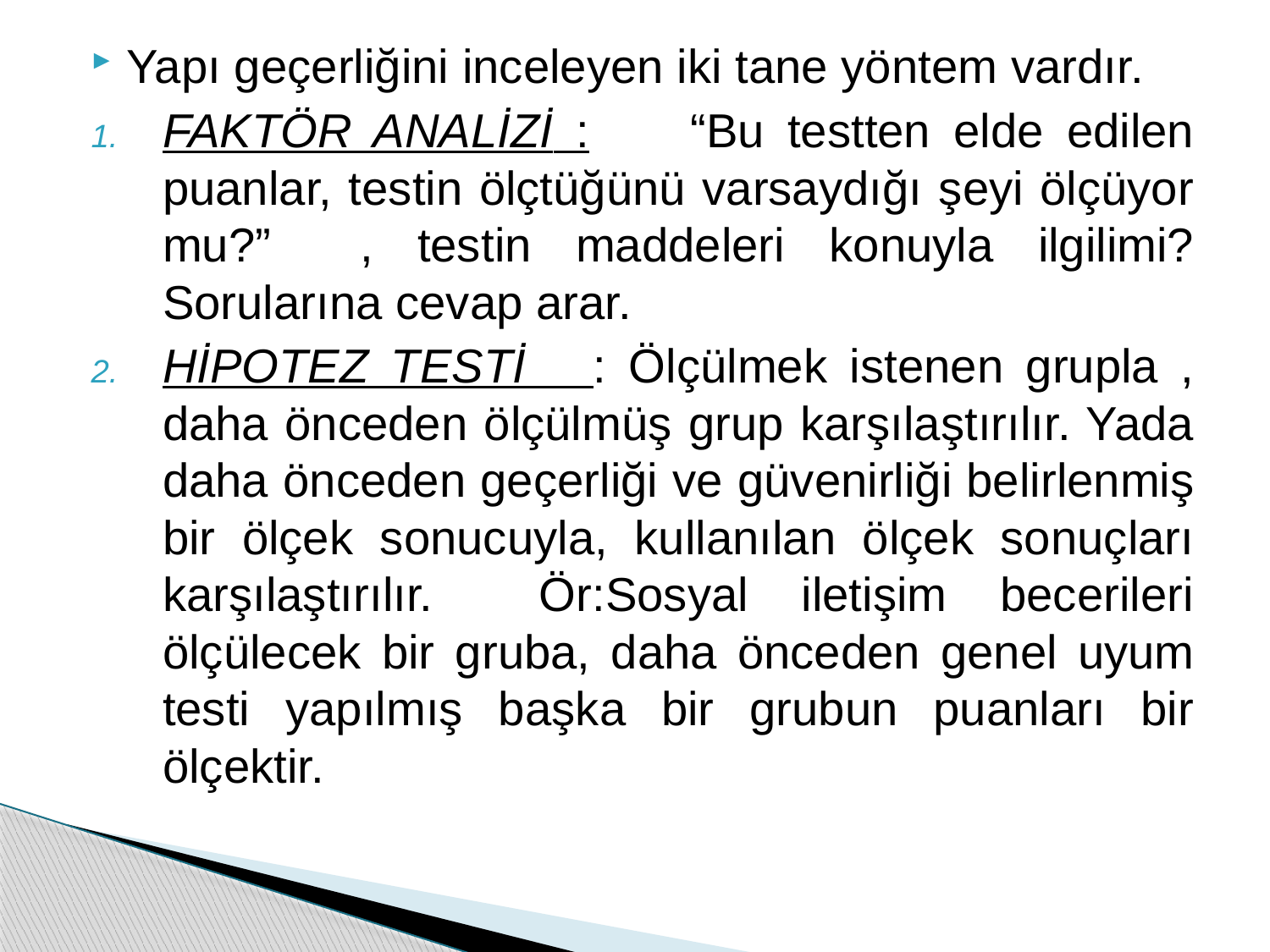

Yapı geçerliğini inceleyen iki tane yöntem vardır.
FAKTÖR ANALİZİ :	“Bu testten elde edilen puanlar, testin ölçtüğünü varsaydığı şeyi ölçüyor mu?”  , testin maddeleri konuyla ilgilimi? Sorularına cevap arar.
HİPOTEZ TESTİ   : Ölçülmek istenen grupla , daha önceden ölçülmüş grup karşılaştırılır. Yada daha önceden geçerliği ve güvenirliği belirlenmiş bir ölçek sonucuyla, kullanılan ölçek sonuçları karşılaştırılır.  Ör:Sosyal iletişim becerileri ölçülecek bir gruba, daha önceden genel uyum testi yapılmış başka bir grubun puanları bir ölçektir.